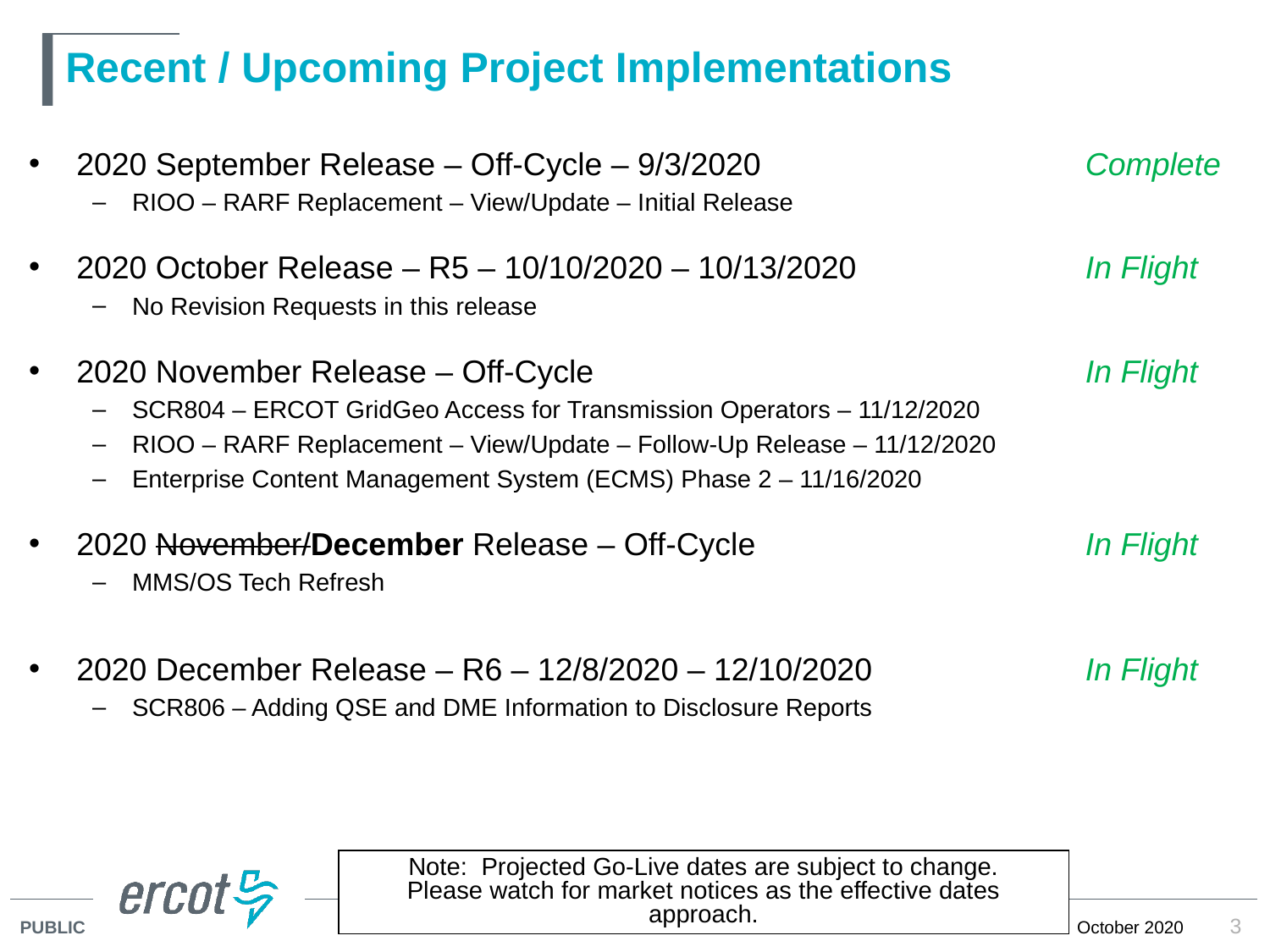

# Recent / Upcoming Project Implementations
2020 September Release – Off-Cycle – 9/3/2020	 Complete
RIOO – RARF Replacement – View/Update – Initial Release

2020 October Release – R5 – 10/10/2020 – 10/13/2020	 In Flight
No Revision Requests in this release

2020 November Release – Off-Cycle	 In Flight
SCR804 – ERCOT GridGeo Access for Transmission Operators – 11/12/2020
RIOO – RARF Replacement – View/Update – Follow-Up Release – 11/12/2020
Enterprise Content Management System (ECMS) Phase 2 – 11/16/2020

2020 November/December Release – Off-Cycle	 In Flight
MMS/OS Tech Refresh

2020 December Release – R6 – 12/8/2020 – 12/10/2020	 In Flight
SCR806 – Adding QSE and DME Information to Disclosure Reports
Note:  Projected Go-Live dates are subject to change.
Please watch for market notices as the effective dates approach.
3